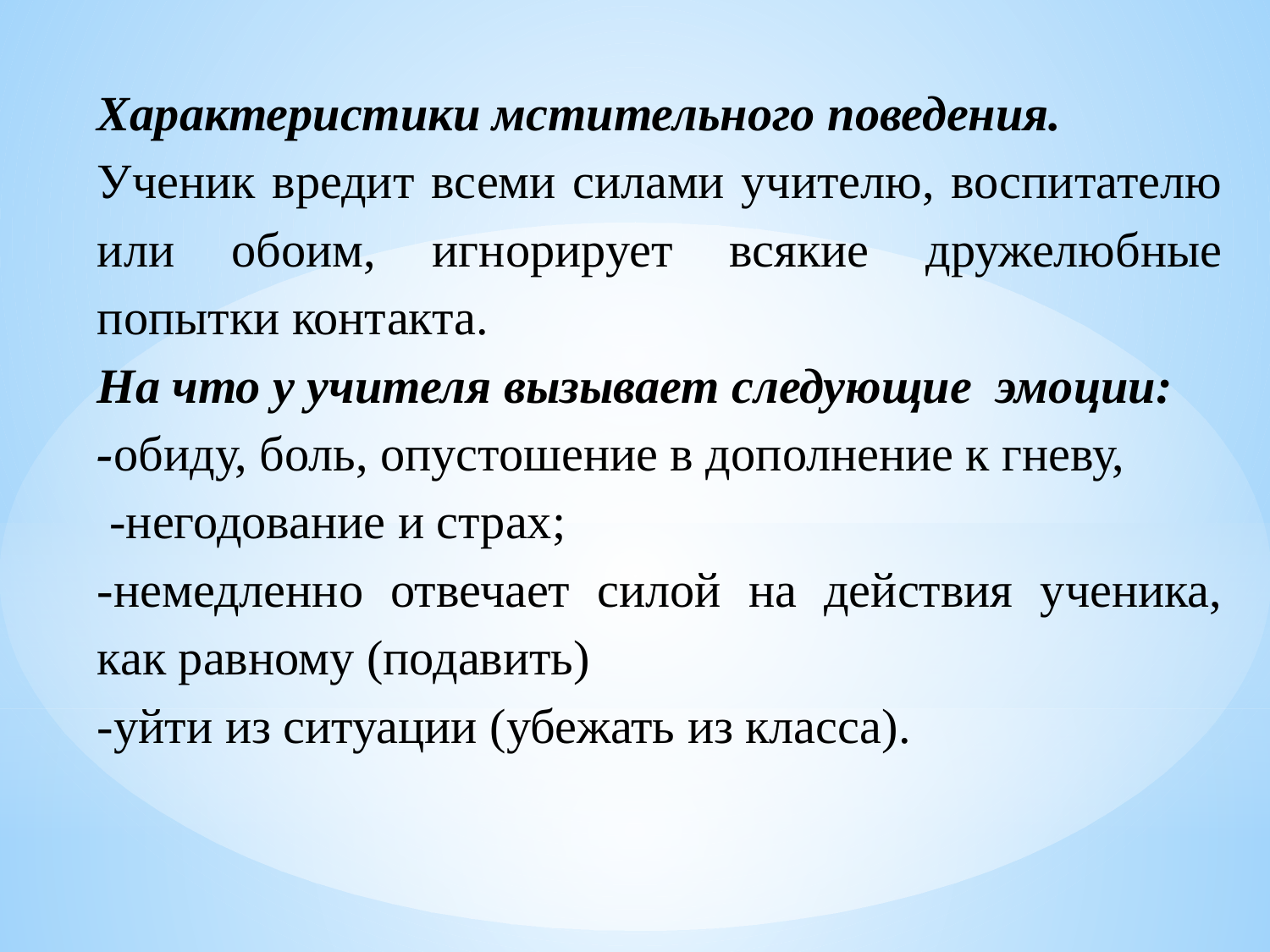

Характеристики мстительного поведения.
Ученик вредит всеми силами учителю, воспитателю или обоим, игнорирует всякие дружелюбные попытки контакта.
На что у учителя вызывает следующие  эмоции:
-обиду, боль, опустошение в дополнение к гневу,
 -негодование и страх;
-немедленно отвечает силой на действия ученика, как равному (подавить)
-уйти из ситуации (убежать из класса).